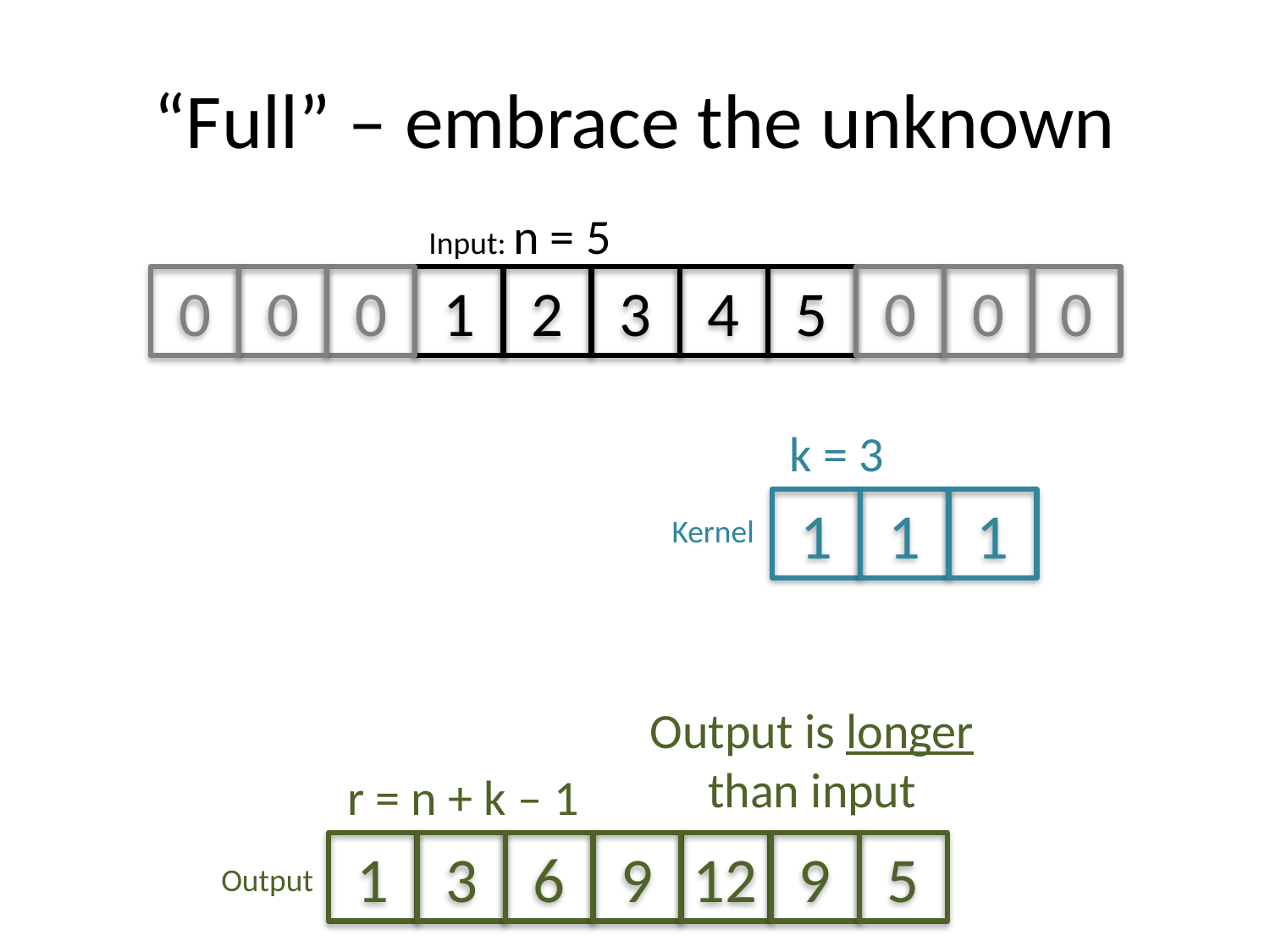

# “Full” – embrace the unknown
Input: n = 5
0
0
0
1
2
3
4
5
0
0
0
k = 3
1
1
1
Kernel
Output is longer than input
r = n + k – 1
1
3
6
9
12
9
5
Output